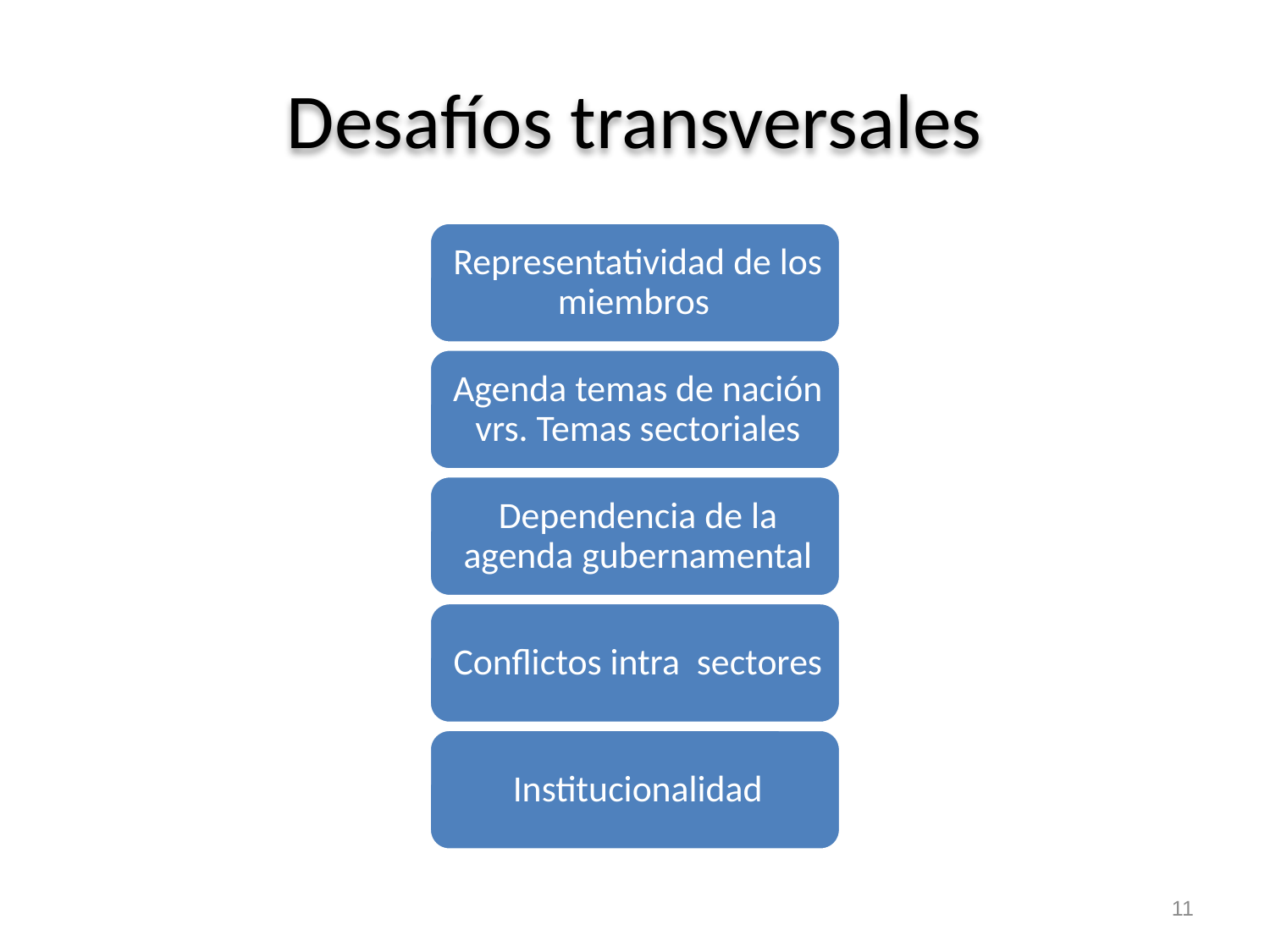

# Desafíos transversales
Representatividad de los miembros
Agenda temas de nación vrs. Temas sectoriales
Dependencia de la agenda gubernamental
Conflictos intra  sectores
Institucionalidad
11